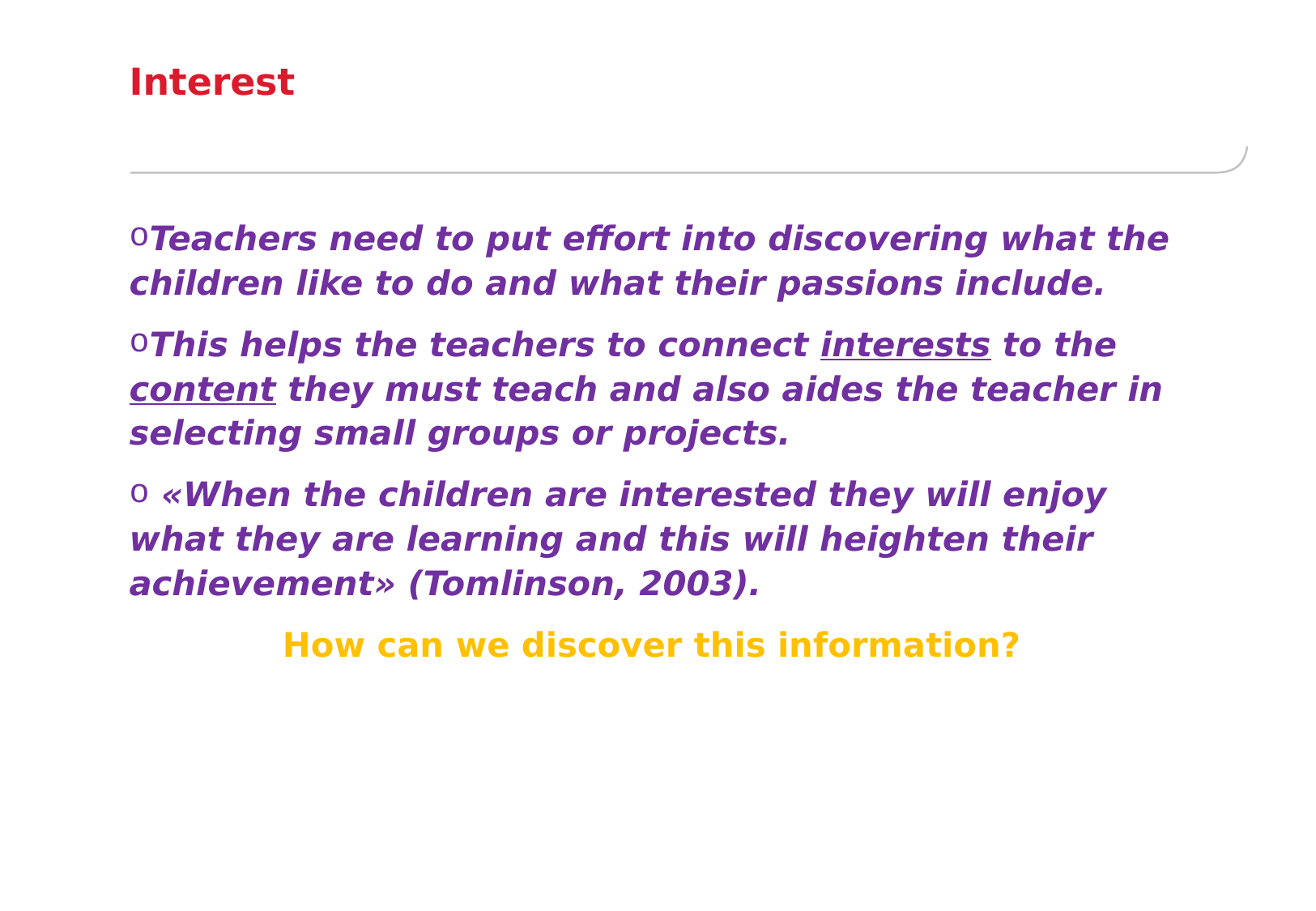

# Interest
Teachers need to put effort into discovering what the children like to do and what their passions include.
This helps the teachers to connect interests to the content they must teach and also aides the teacher in selecting small groups or projects.
 «When the children are interested they will enjoy what they are learning and this will heighten their achievement» (Tomlinson, 2003).
How can we discover this information?